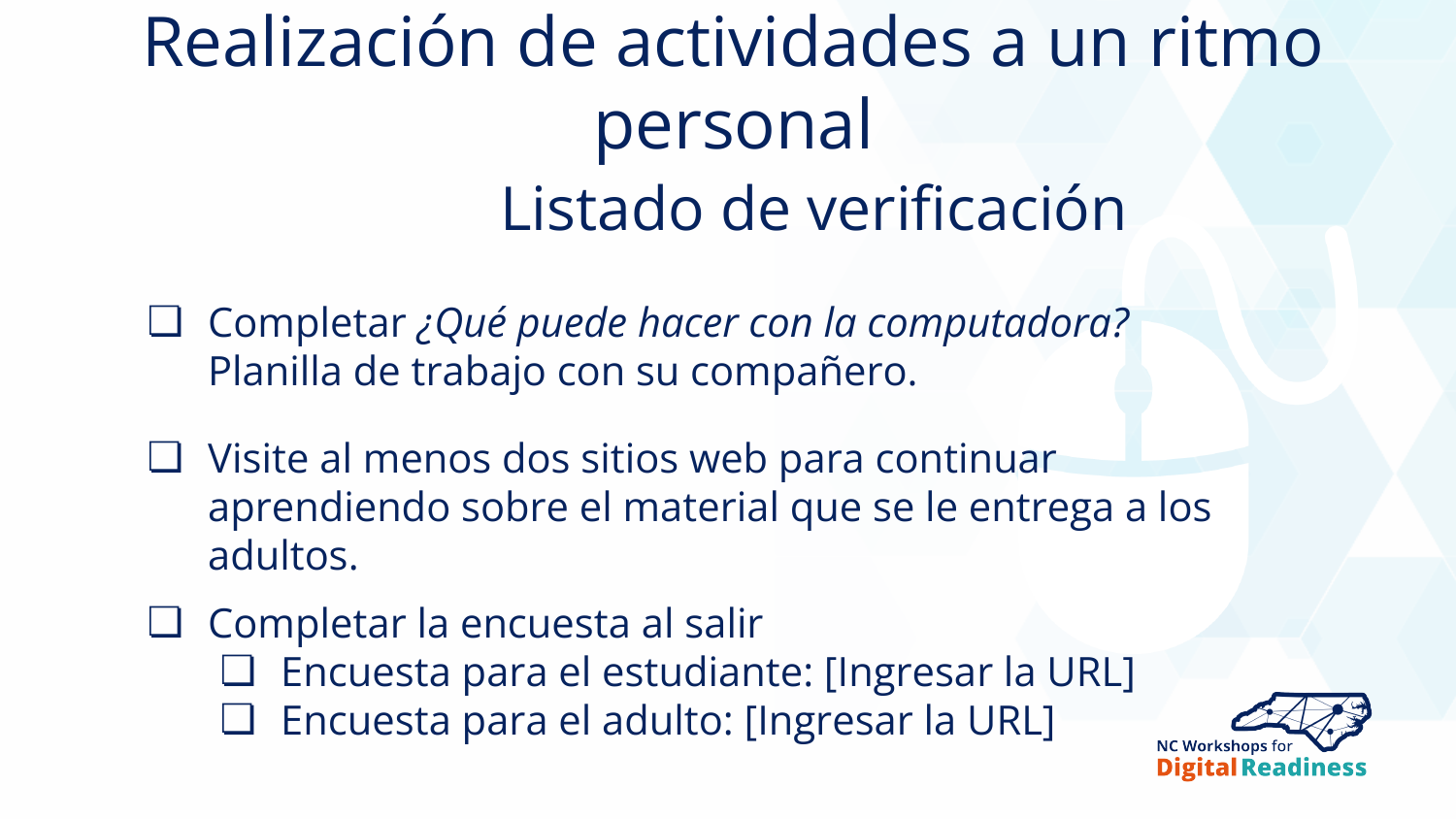

# Realización de actividades a un ritmo personal
Listado de verificación
Completar ¿Qué puede hacer con la computadora? Planilla de trabajo con su compañero.

Visite al menos dos sitios web para continuar aprendiendo sobre el material que se le entrega a los adultos.

Completar la encuesta al salir
Encuesta para el estudiante: [Ingresar la URL]
Encuesta para el adulto: [Ingresar la URL]